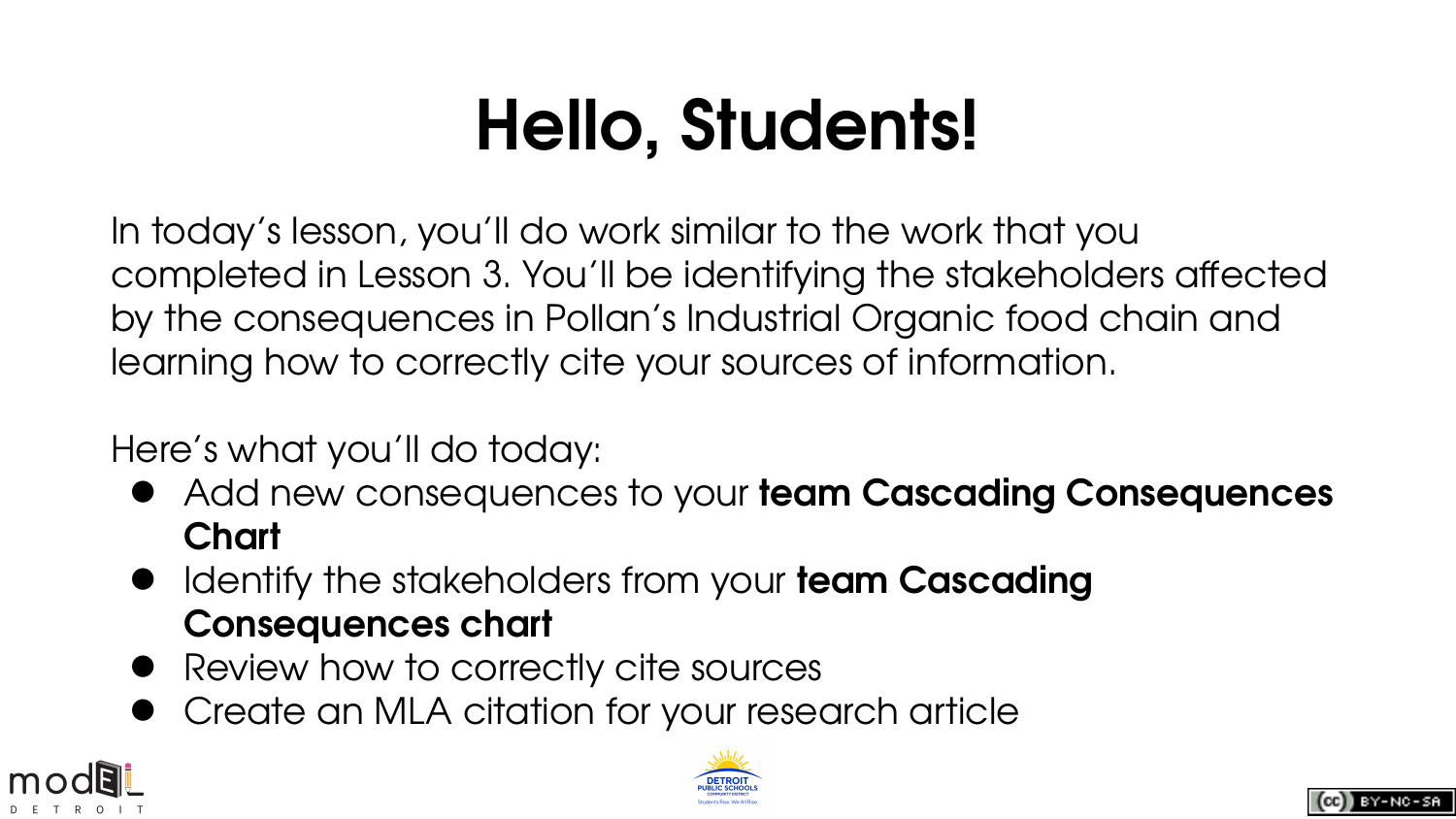

# Hello, Students!
In today’s lesson, you’ll do work similar to the work that you completed in Lesson 3. You’ll be identifying the stakeholders affected by the consequences in Pollan’s Industrial Organic food chain and learning how to correctly cite your sources of information.

Here’s what you’ll do today:
Add new consequences to your team Cascading Consequences Chart
Identify the stakeholders from your team Cascading Consequences chart
Review how to correctly cite sources
Create an MLA citation for your research article